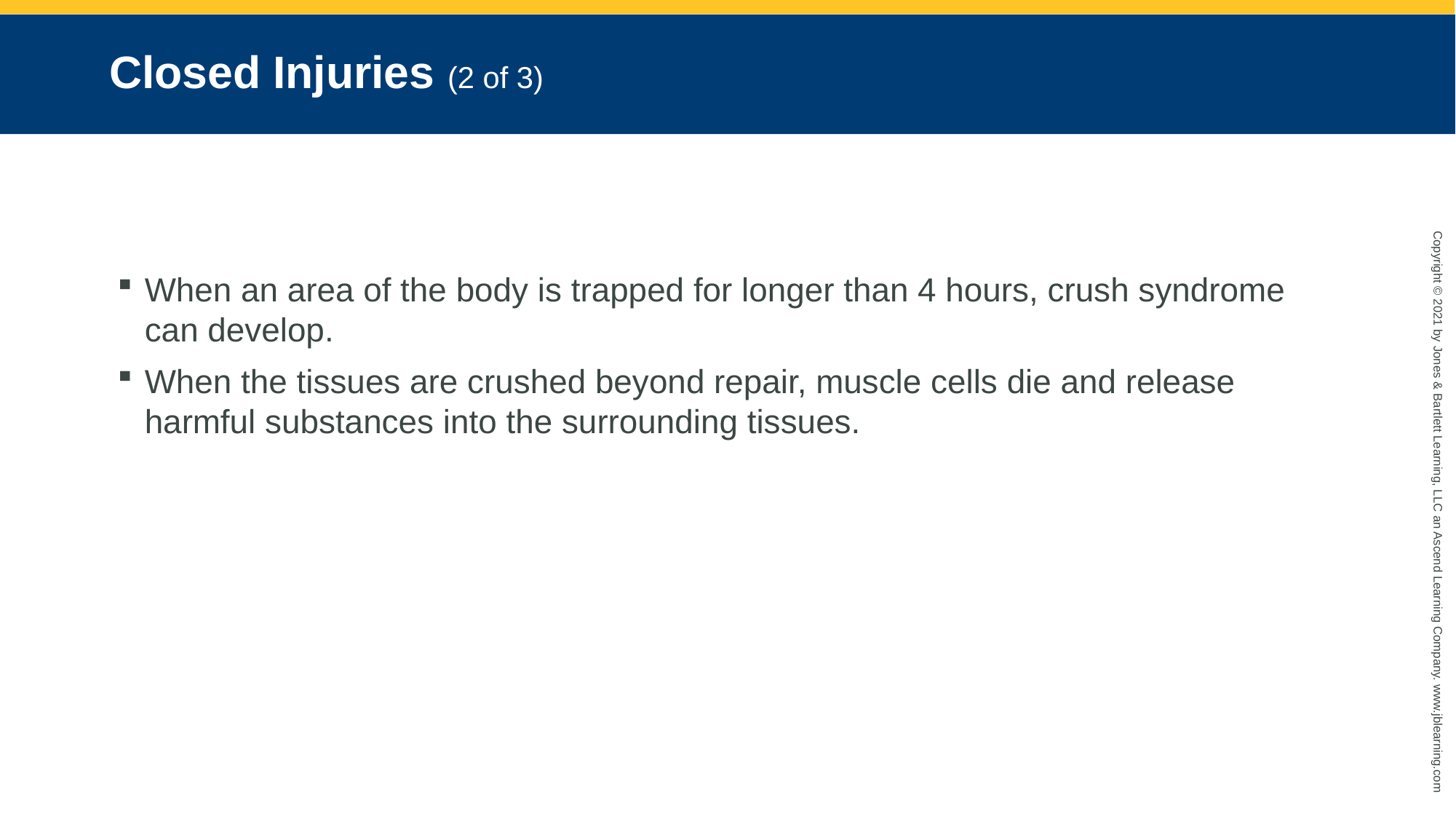

# Closed Injuries (2 of 3)
When an area of the body is trapped for longer than 4 hours, crush syndrome can develop.
When the tissues are crushed beyond repair, muscle cells die and release harmful substances into the surrounding tissues.